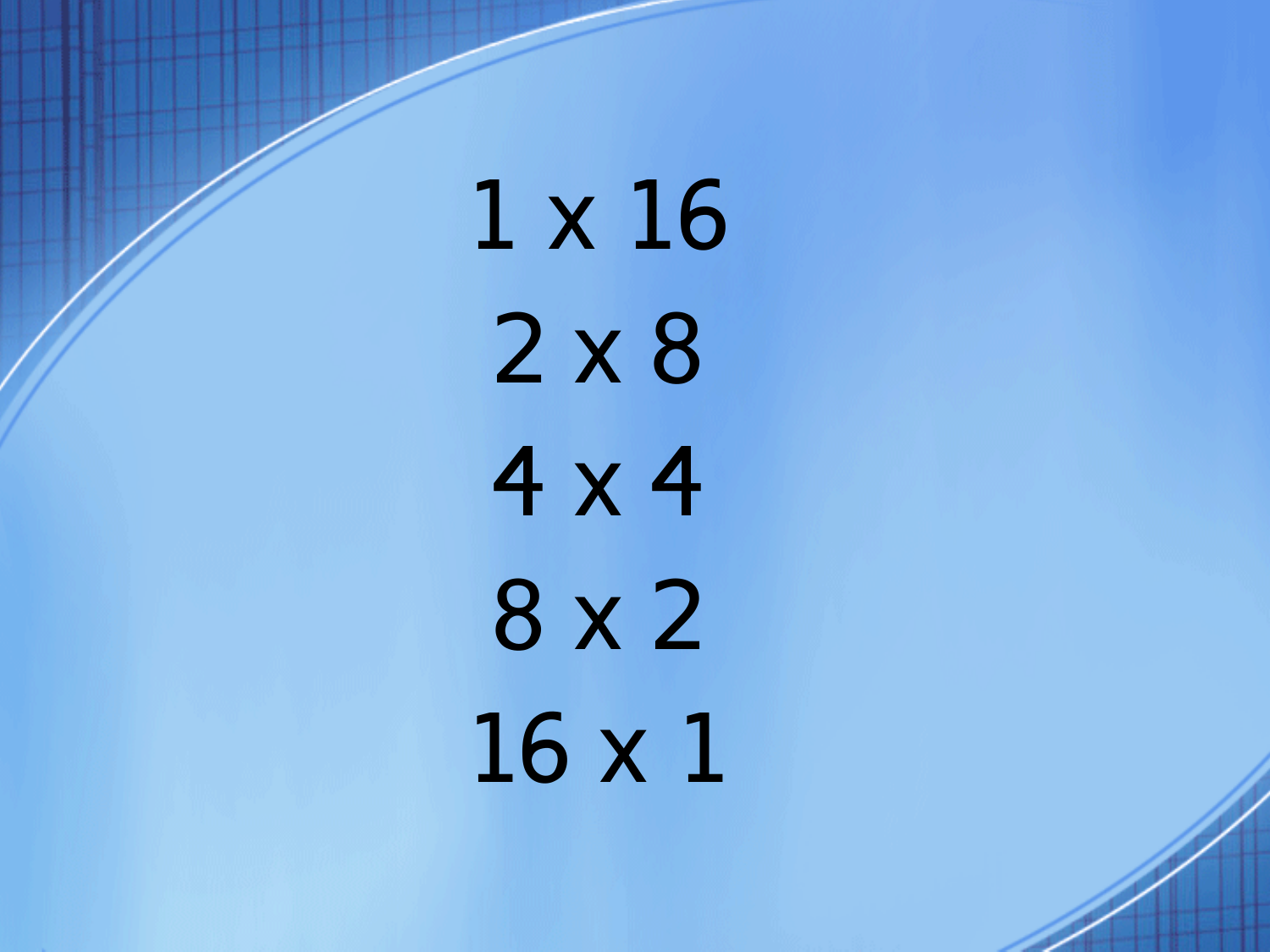

1 x 16
2 x 8
4 x 4
8 x 2
16 x 1